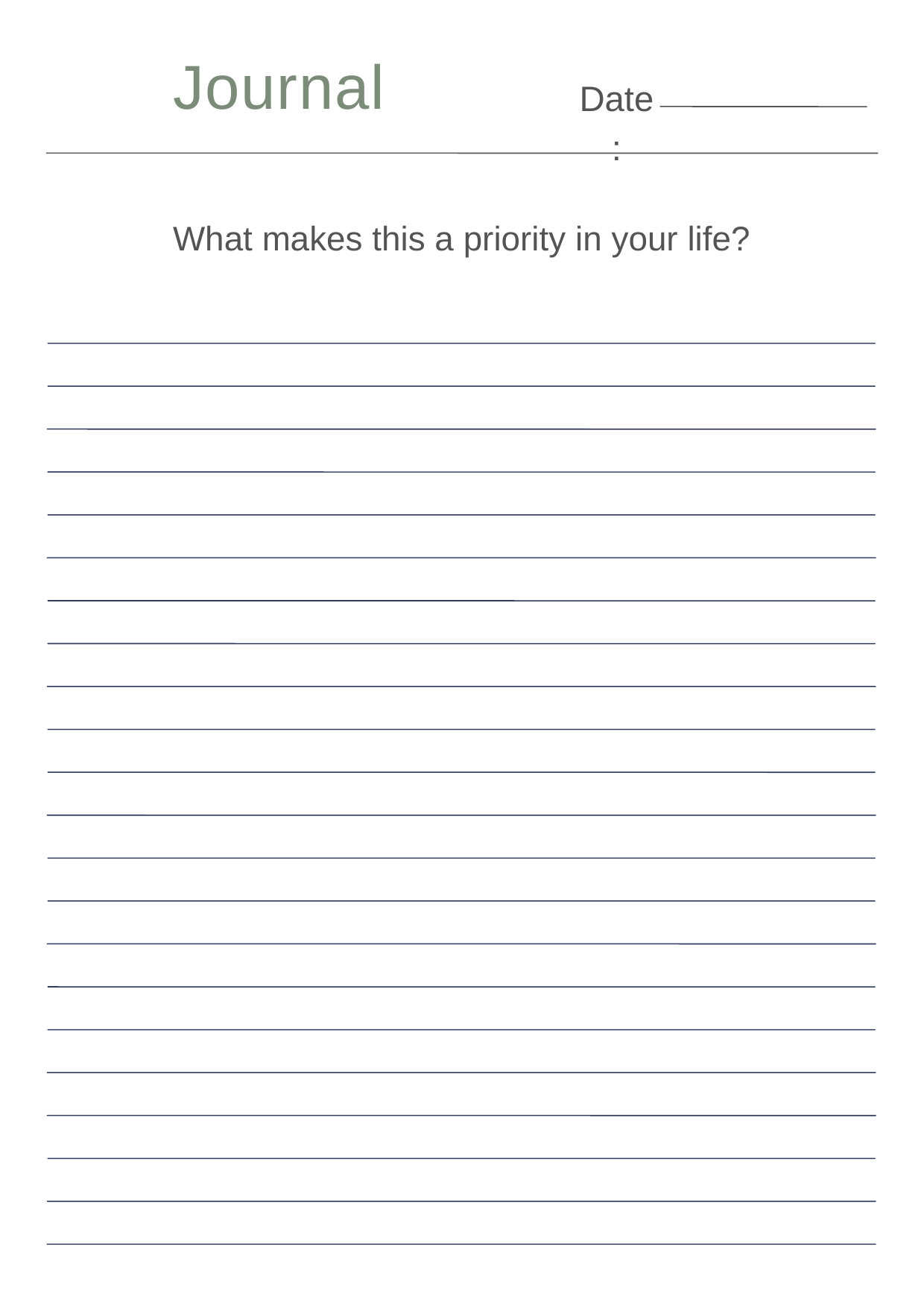

Journal
Date:

What makes this a priority in your life?